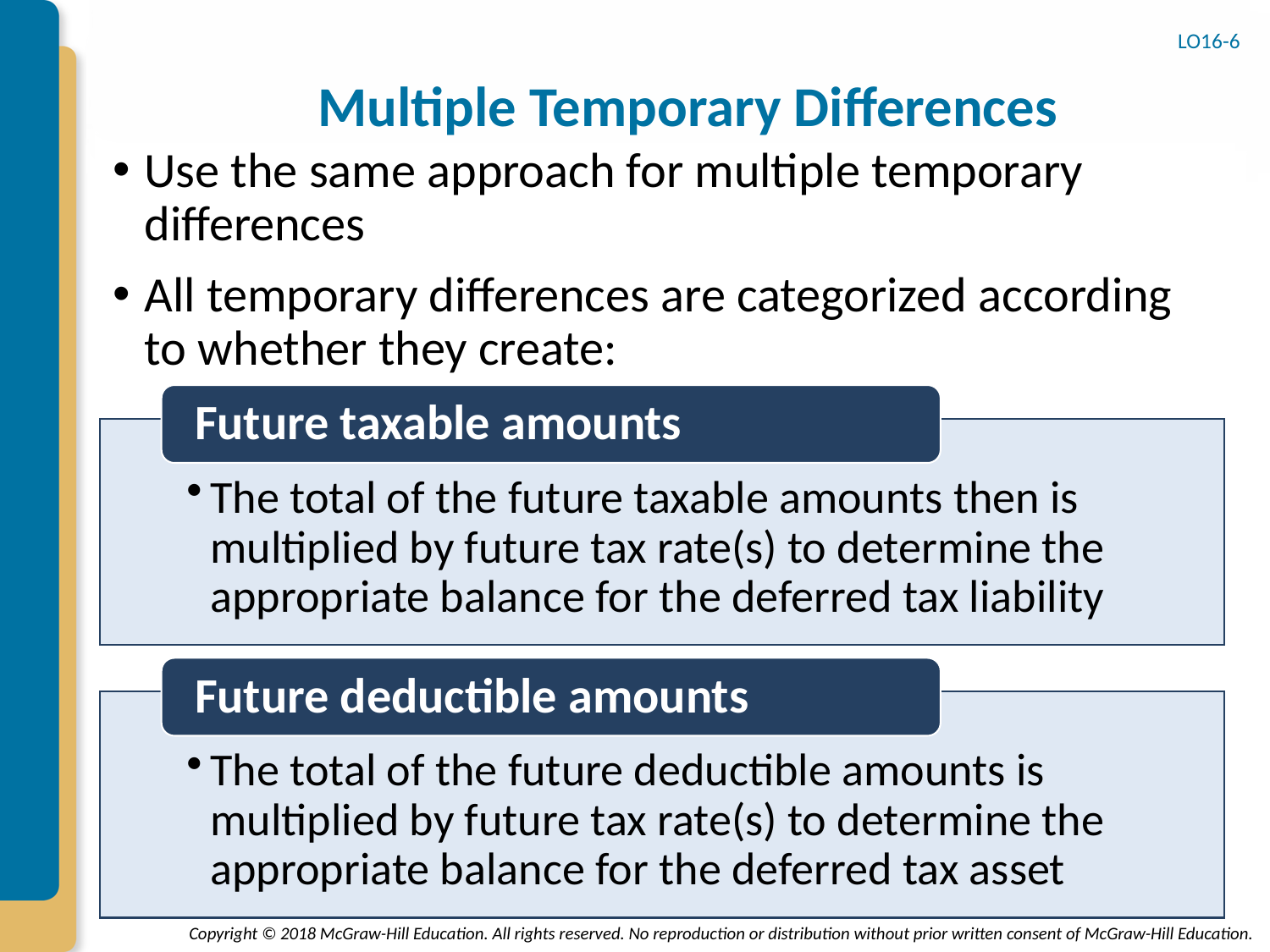

# Multiple Temporary Differences
LO16-6
Use the same approach for multiple temporary differences
All temporary differences are categorized according to whether they create:

Future taxable amounts
The total of the future taxable amounts then is multiplied by future tax rate(s) to determine the appropriate balance for the deferred tax liability
Future deductible amounts
The total of the future deductible amounts is multiplied by future tax rate(s) to determine the appropriate balance for the deferred tax asset